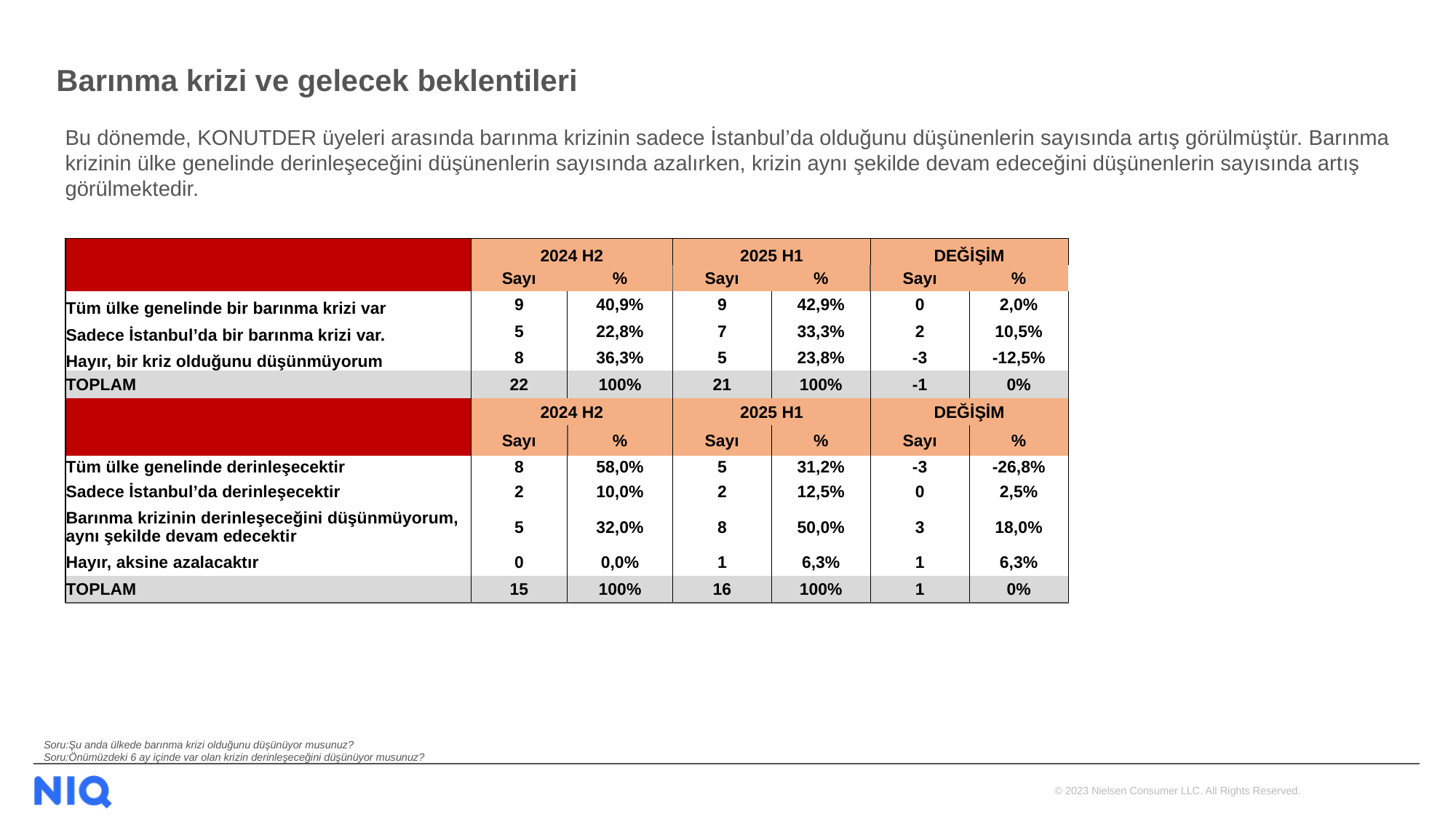

# Barınma krizi ve gelecek beklentileri
Bu dönemde, KONUTDER üyeleri arasında barınma krizinin sadece İstanbul’da olduğunu düşünenlerin sayısında artış görülmüştür. Barınma krizinin ülke genelinde derinleşeceğini düşünenlerin sayısında azalırken, krizin aynı şekilde devam edeceğini düşünenlerin sayısında artış görülmektedir.

|  | 2024 H2 |  | 2025 H1 |  | DEĞİŞİM |  |
| --- | --- | --- | --- | --- | --- | --- |
|  | Sayı | % | Sayı | % | Sayı | % |
| Tüm ülke genelinde bir barınma krizi var | 9 | 40,9% | 9 | 42,9% | 0 | 2,0% |
| Sadece İstanbul’da bir barınma krizi var. | 5 | 22,8% | 7 | 33,3% | 2 | 10,5% |
| Hayır, bir kriz olduğunu düşünmüyorum | 8 | 36,3% | 5 | 23,8% | -3 | -12,5% |
| TOPLAM | 22 | 100% | 21 | 100% | -1 | 0% |
|  | 2024 H2 |  | 2025 H1 |  | DEĞİŞİM |  |
|  | Sayı | % | Sayı | % | Sayı | % |
| Tüm ülke genelinde derinleşecektir | 8 | 58,0% | 5 | 31,2% | -3 | -26,8% |
| Sadece İstanbul’da derinleşecektir | 2 | 10,0% | 2 | 12,5% | 0 | 2,5% |
| Barınma krizinin derinleşeceğini düşünmüyorum, aynı şekilde devam edecektir | 5 | 32,0% | 8 | 50,0% | 3 | 18,0% |
| Hayır, aksine azalacaktır | 0 | 0,0% | 1 | 6,3% | 1 | 6,3% |
| TOPLAM | 15 | 100% | 16 | 100% | 1 | 0% |
Soru:Şu anda ülkede barınma krizi olduğunu düşünüyor musunuz?
Soru:Önümüzdeki 6 ay içinde var olan krizin derinleşeceğini düşünüyor musunuz?